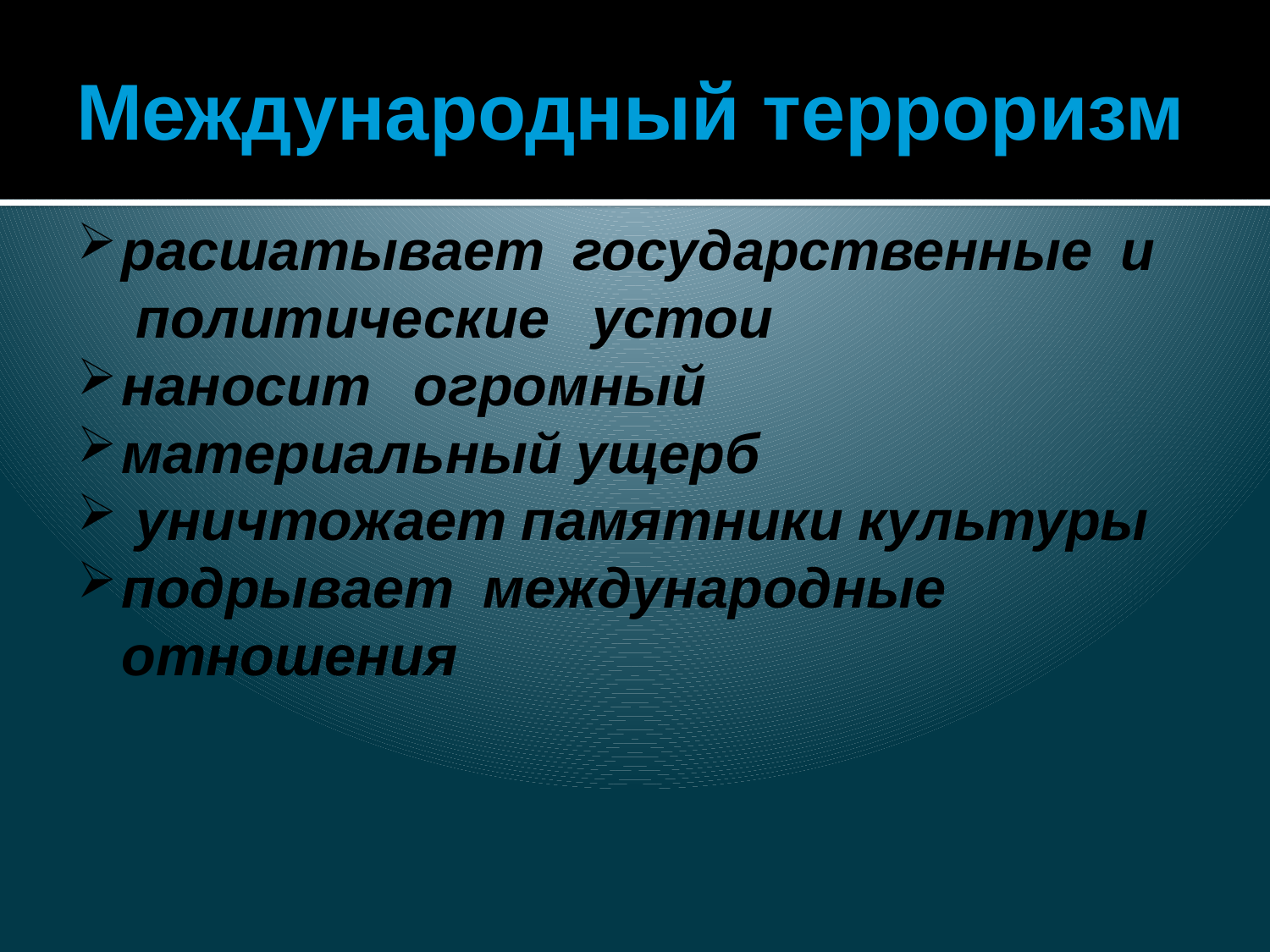

# Международный терроризм
расшатывает  государственные  и   политические   устои
наносит   огромный
материальный ущерб
 уничтожает памятники культуры
подрывает  международные отношения